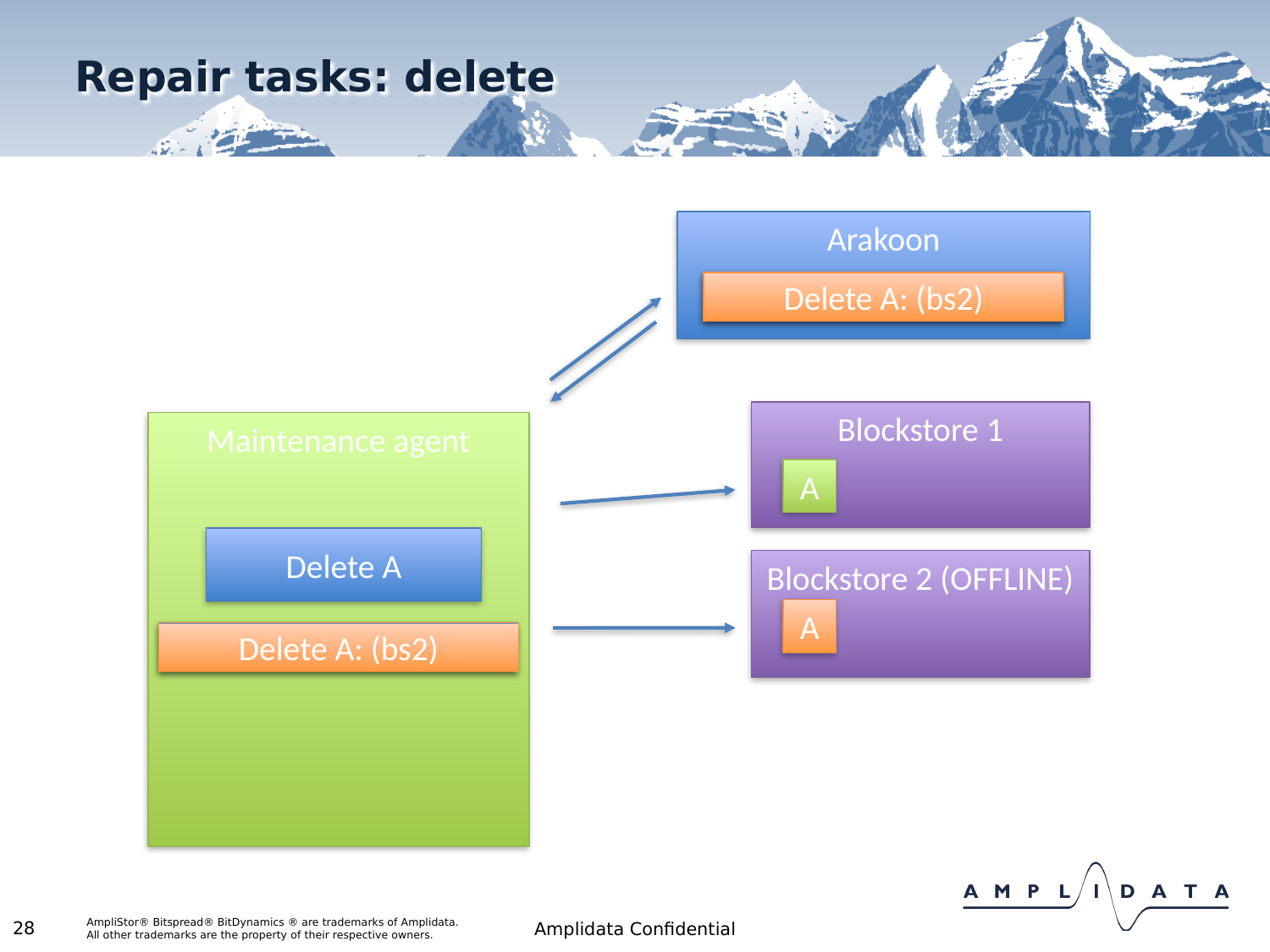

# Repair tasks: delete
Arakoon
Delete A: (bs 1, bs2)
Delete A: (bs2)
Blockstore 1
Maintenance agent
A
Delete A
Blockstore 2 (OFFLINE)
A
Delete A: (bs 1, bs2)
Delete A: (bs2)
28
Amplidata Confidential